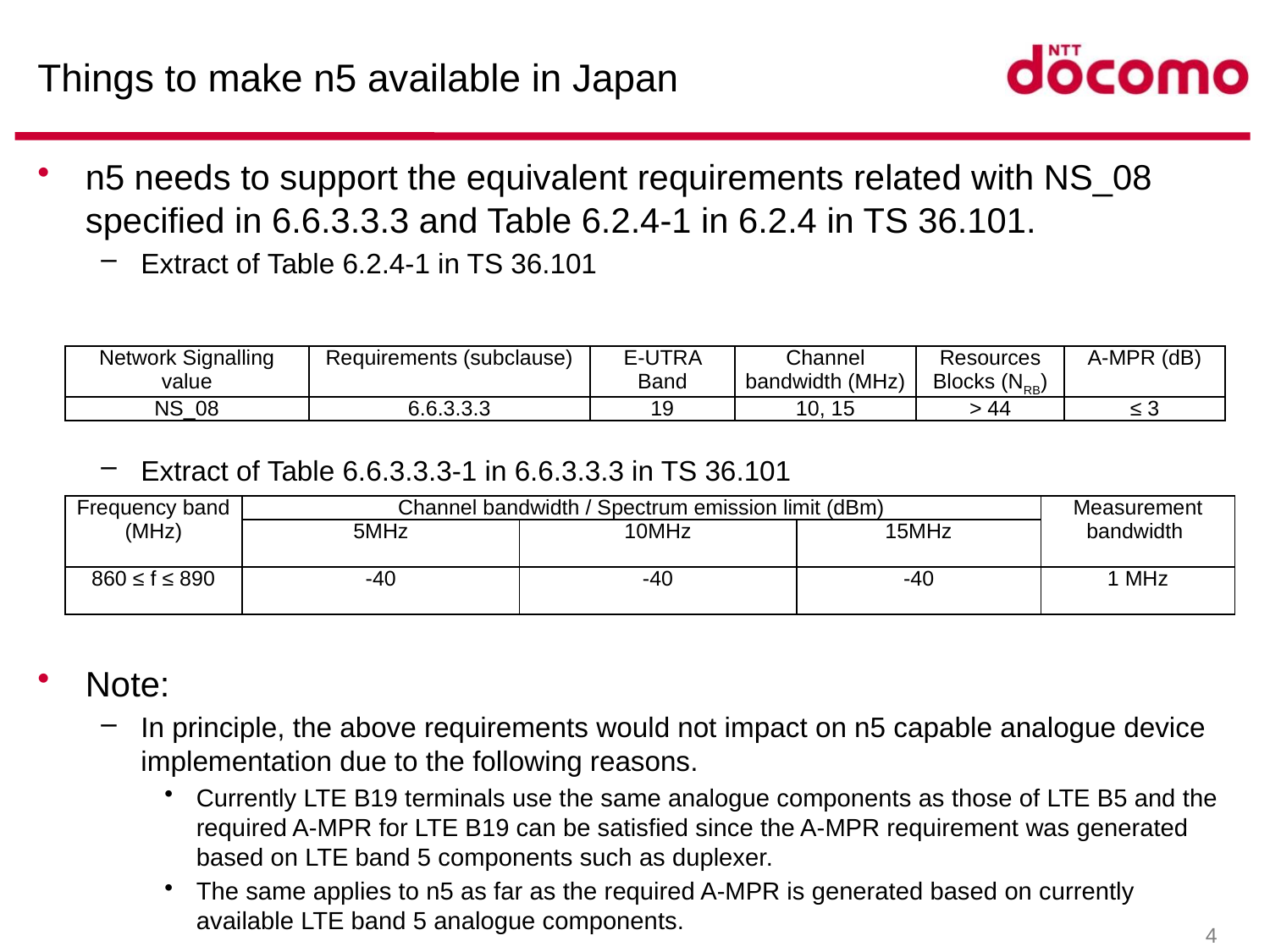

# Things to make n5 available in Japan
n5 needs to support the equivalent requirements related with NS_08 specified in 6.6.3.3.3 and Table 6.2.4-1 in 6.2.4 in TS 36.101.
Extract of Table 6.2.4-1 in TS 36.101

Extract of Table 6.6.3.3.3-1 in 6.6.3.3.3 in TS 36.101

Note:
In principle, the above requirements would not impact on n5 capable analogue device implementation due to the following reasons.
Currently LTE B19 terminals use the same analogue components as those of LTE B5 and the required A-MPR for LTE B19 can be satisfied since the A-MPR requirement was generated based on LTE band 5 components such as duplexer.
The same applies to n5 as far as the required A-MPR is generated based on currently available LTE band 5 analogue components.
| Network Signalling value | Requirements (subclause) | E-UTRA Band | Channel bandwidth (MHz) | Resources Blocks (NRB) | A-MPR (dB) |
| --- | --- | --- | --- | --- | --- |
| NS\_08 | 6.6.3.3.3 | 19 | 10, 15 | > 44 | ≤ 3 |
| Frequency band (MHz) | Channel bandwidth / Spectrum emission limit (dBm) |  |  | Measurement bandwidth |
| --- | --- | --- | --- | --- |
|  | 5MHz | 10MHz | 15MHz |  |
| 860 ≤ f ≤ 890 | -40 | -40 | -40 | 1 MHz |